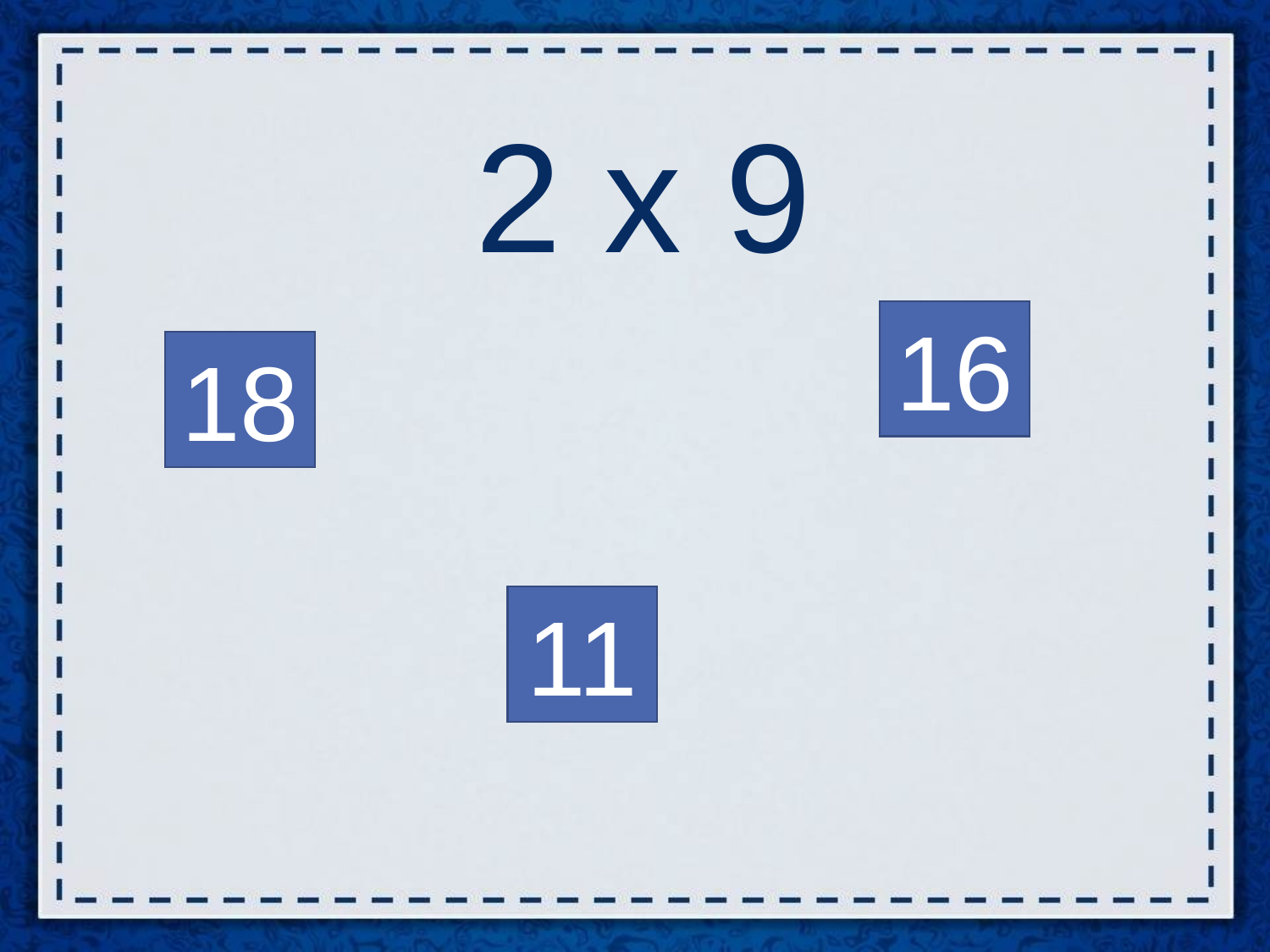

# 2 х 9

16
18
11